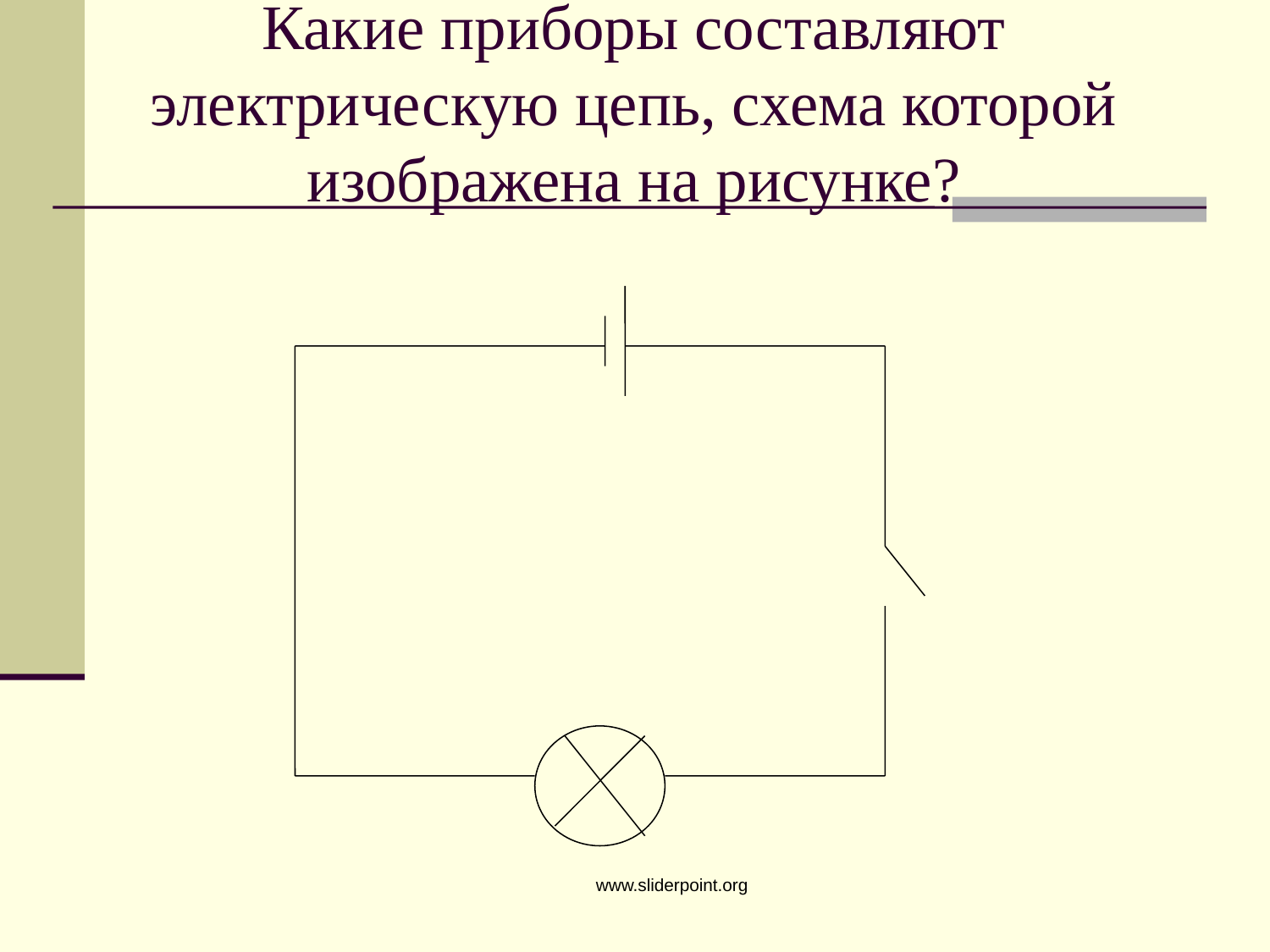

# Какие приборы составляют электрическую цепь, схема которой изображена на рисунке?

www.sliderpoint.org